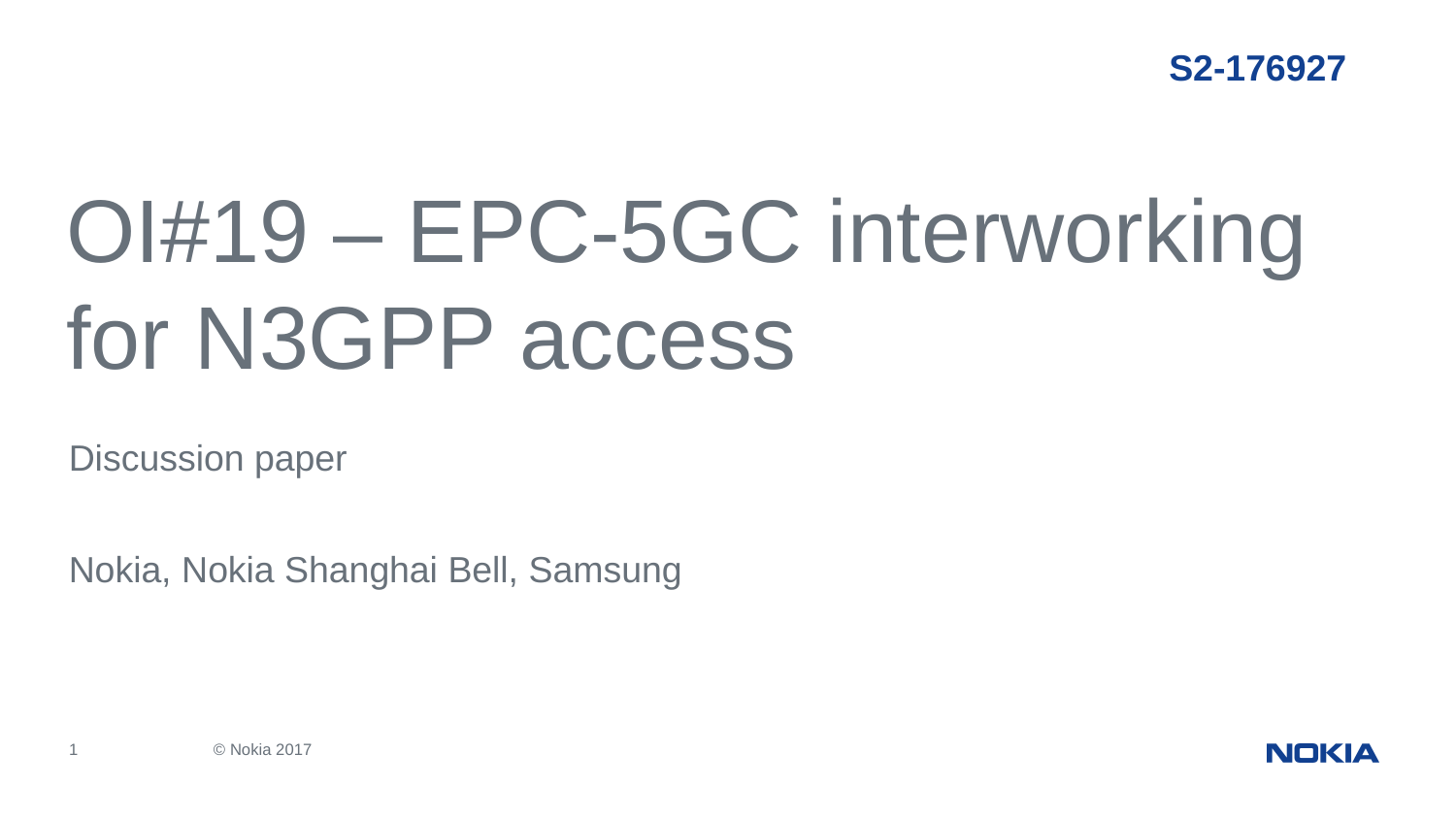

# S2-176927
OI#19 – EPC-5GC interworking for N3GPP access
Discussion paper

Nokia, Nokia Shanghai Bell, Samsung
<Change information classification in footer>